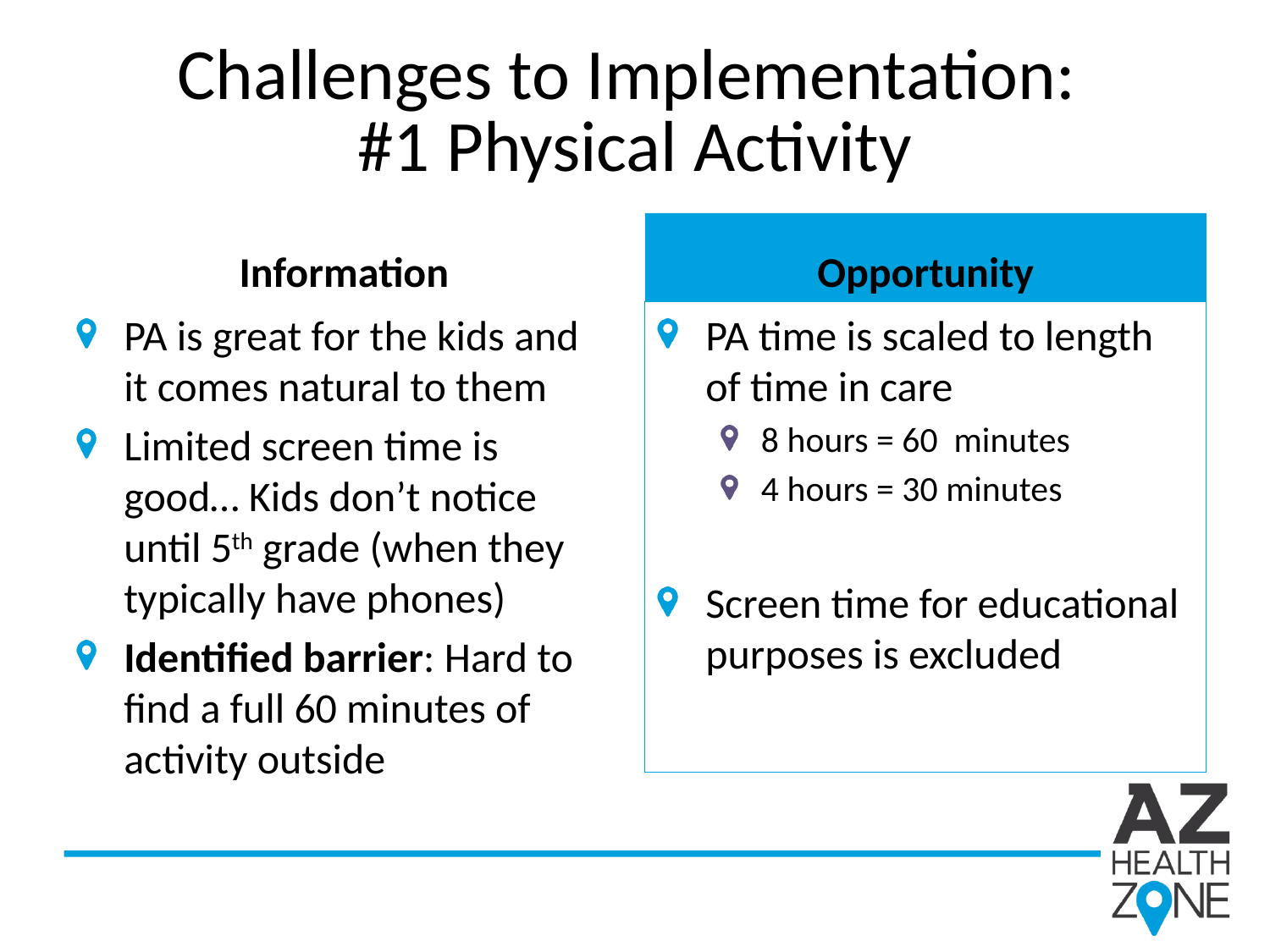

# Challenges to Implementation: #1 Physical Activity
Information
Opportunity
PA is great for the kids and it comes natural to them
Limited screen time is good… Kids don’t notice until 5th grade (when they typically have phones)
Identified barrier: Hard to find a full 60 minutes of activity outside
PA time is scaled to length of time in care
8 hours = 60  minutes
4 hours = 30 minutes

Screen time for educational purposes is excluded